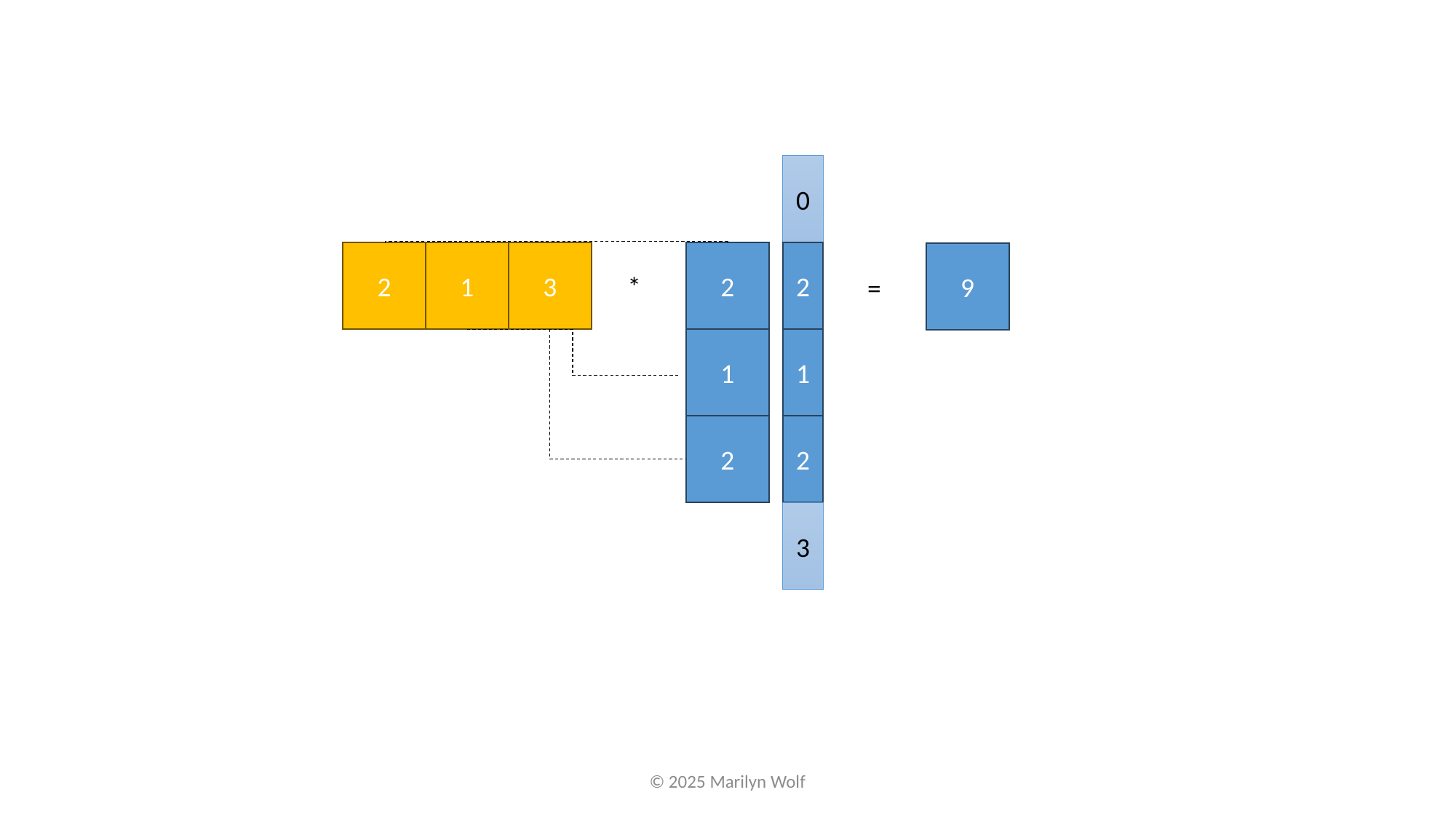

0
2
1
3
2
2
9
*
=
1
1
2
2
3
© 2025 Marilyn Wolf